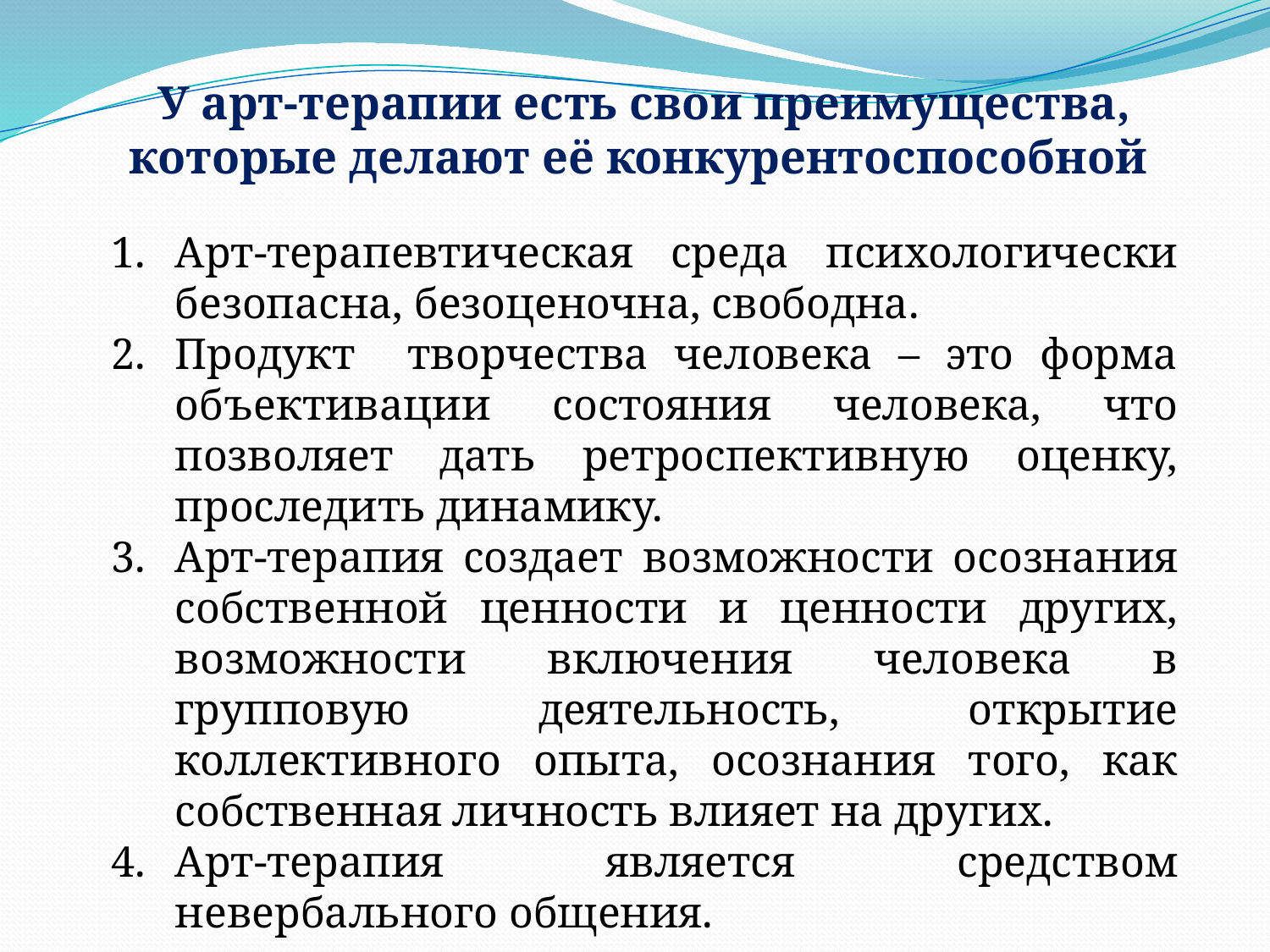

У арт-терапии есть свои преимущества, которые делают её конкурентоспособной

Арт-терапевтическая среда психологически безопасна, безоценочна, свободна.
Продукт  творчества человека – это форма объективации состояния человека, что позволяет дать ретроспективную оценку, проследить динамику.
Арт-терапия создает возможности осознания собственной ценности и ценности других, возможности включения человека в групповую деятельность, открытие коллективного опыта, осознания того, как собственная личность влияет на других.
Арт-терапия является средством невербального общения.